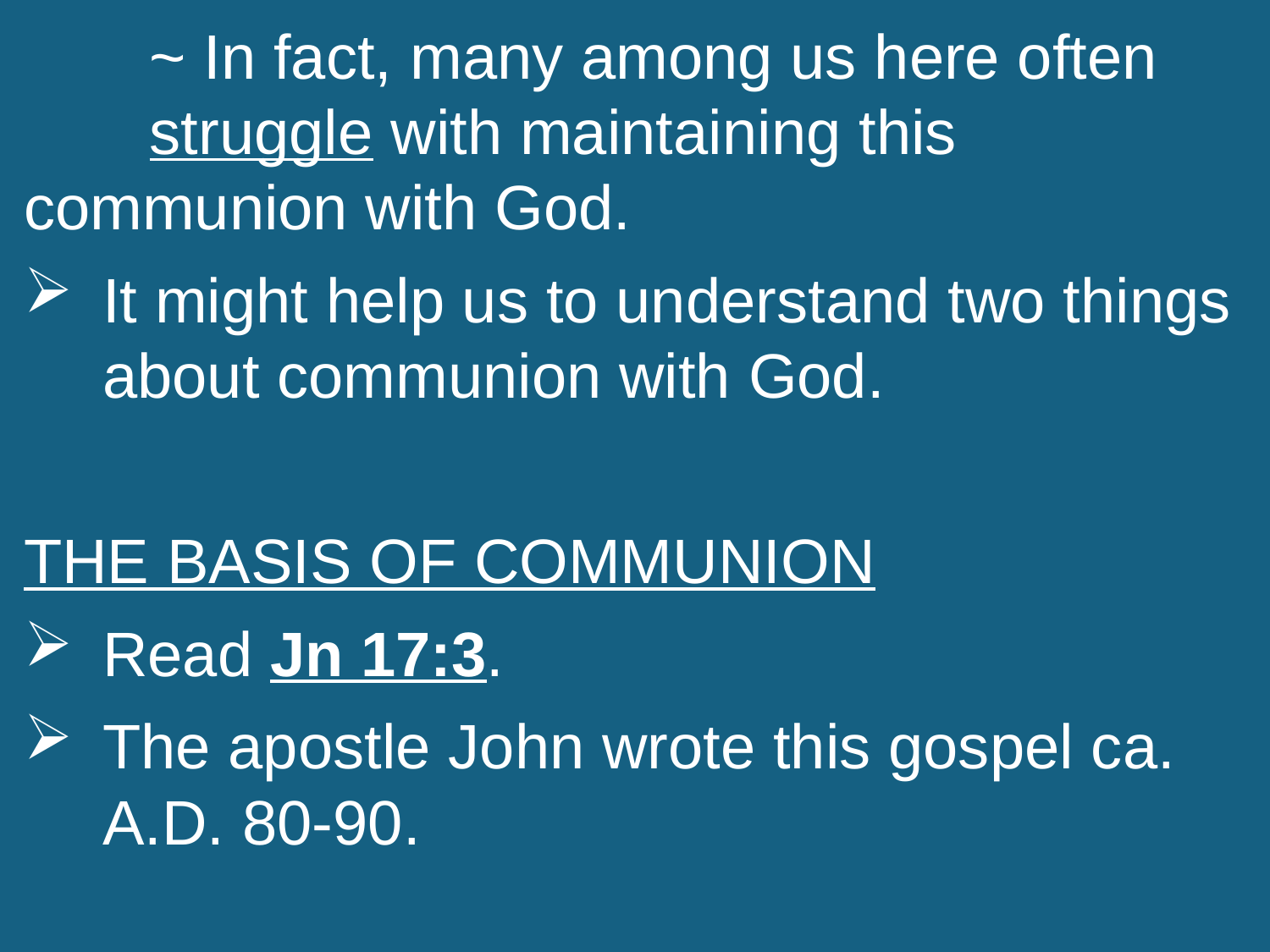

~ In fact, many among us here often 						struggle with maintaining this 							communion with God.
It might help us to understand two things about communion with God.

The Basis of Communion
Read Jn 17:3.
The apostle John wrote this gospel ca. a.d. 80-90.